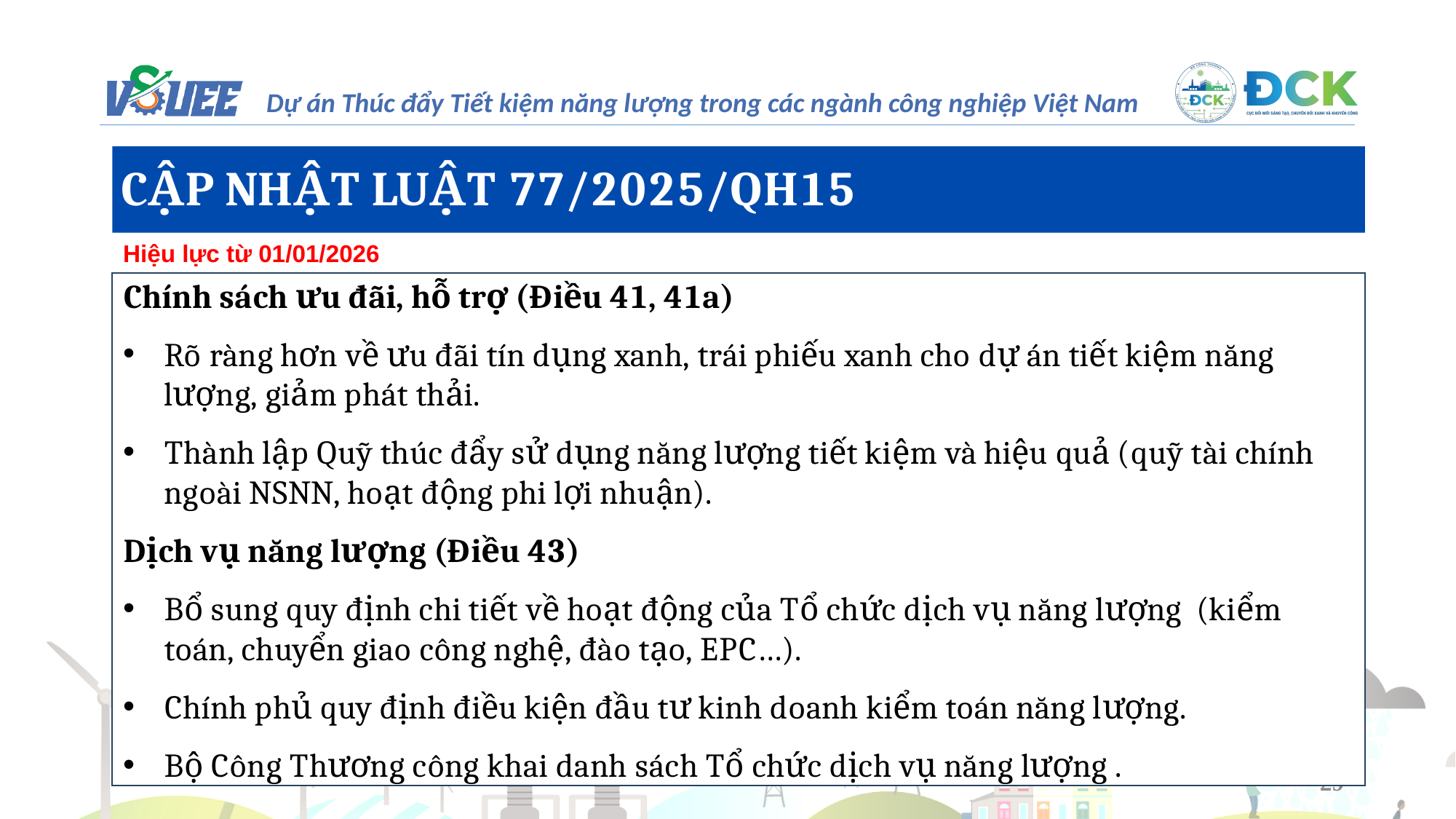

CẬP NHẬT LUẬT 77/2025/QH15
Hiệu lực từ 01/01/2026
Chính sách ưu đãi, hỗ trợ (Điều 41, 41a)
Rõ ràng hơn về ưu đãi tín dụng xanh, trái phiếu xanh cho dự án tiết kiệm năng lượng, giảm phát thải.
Thành lập Quỹ thúc đẩy sử dụng năng lượng tiết kiệm và hiệu quả (quỹ tài chính ngoài NSNN, hoạt động phi lợi nhuận).
Dịch vụ năng lượng (Điều 43)
Bổ sung quy định chi tiết về hoạt động của Tổ chức dịch vụ năng lượng  (kiểm toán, chuyển giao công nghệ, đào tạo, EPC…).
Chính phủ quy định điều kiện đầu tư kinh doanh kiểm toán năng lượng.
Bộ Công Thương công khai danh sách Tổ chức dịch vụ năng lượng .
29